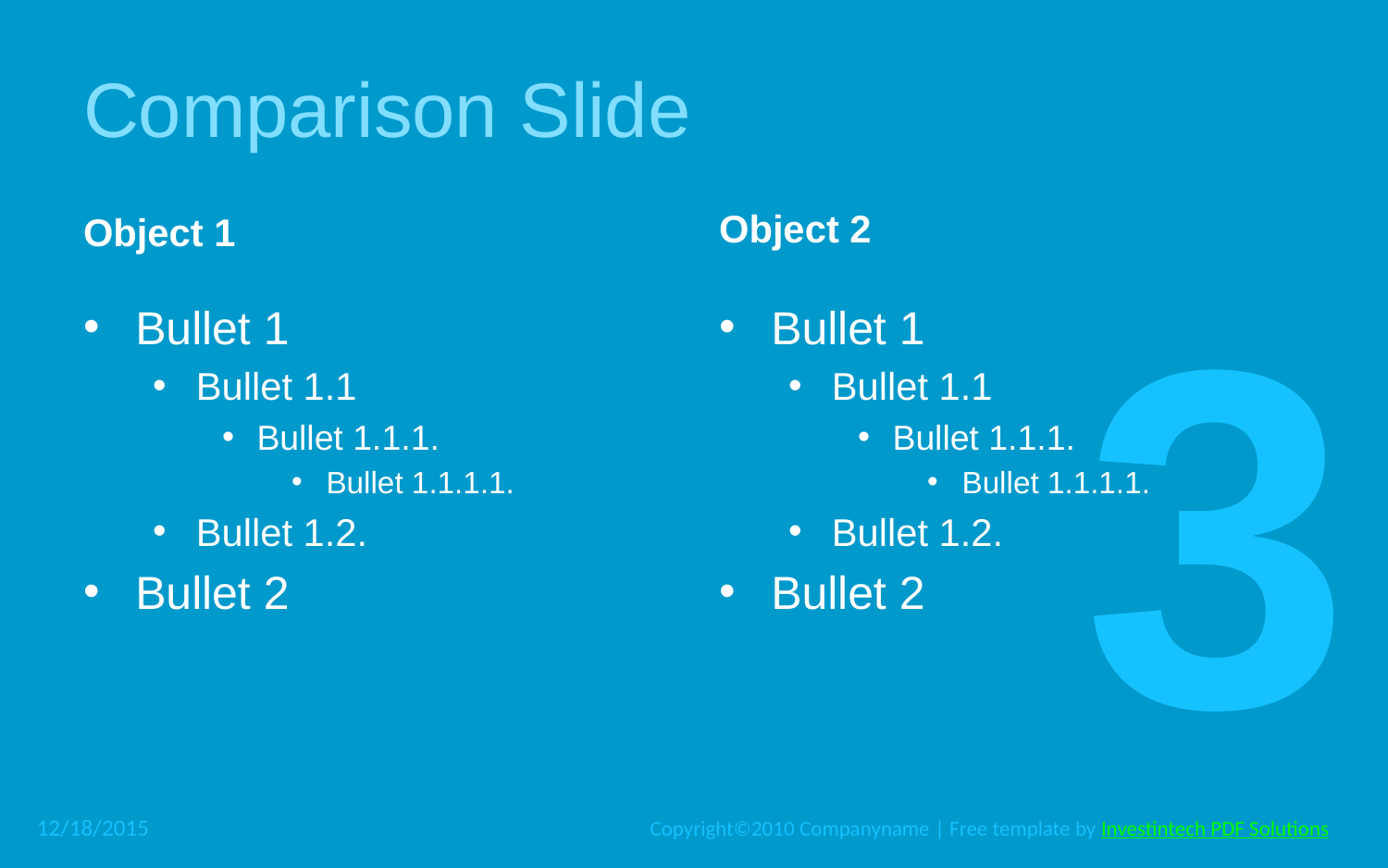

# Comparison Slide
3
Object 2
Object 1
Bullet 1
Bullet 1.1
Bullet 1.1.1.
Bullet 1.1.1.1.
Bullet 1.2.
Bullet 2
Bullet 1
Bullet 1.1
Bullet 1.1.1.
Bullet 1.1.1.1.
Bullet 1.2.
Bullet 2

12/18/2015
Copyright©2010 Companyname | Free template by Investintech PDF Solutions